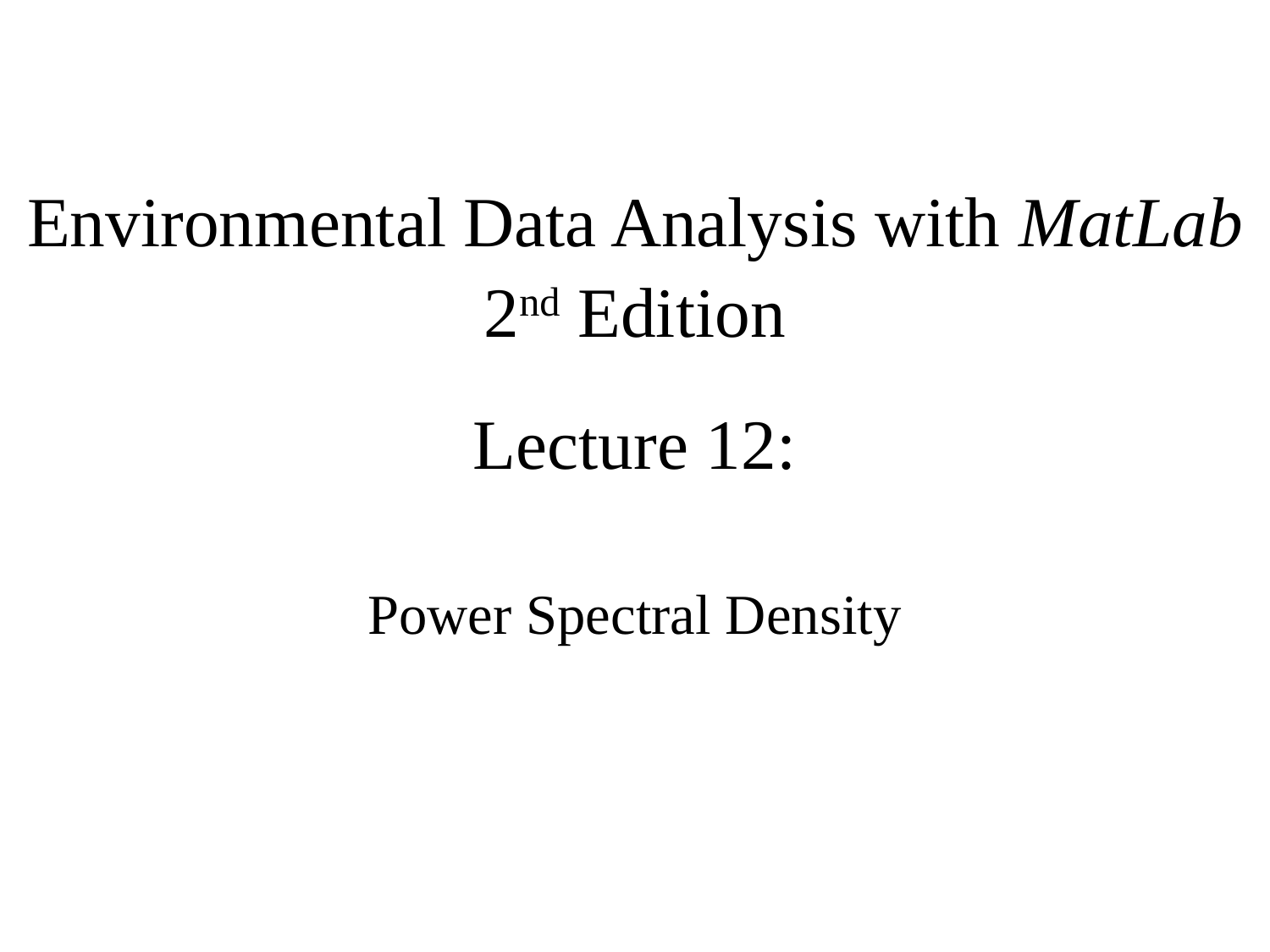

Environmental Data Analysis with MatLab
2nd Edition
Lecture 12:

Power Spectral Density